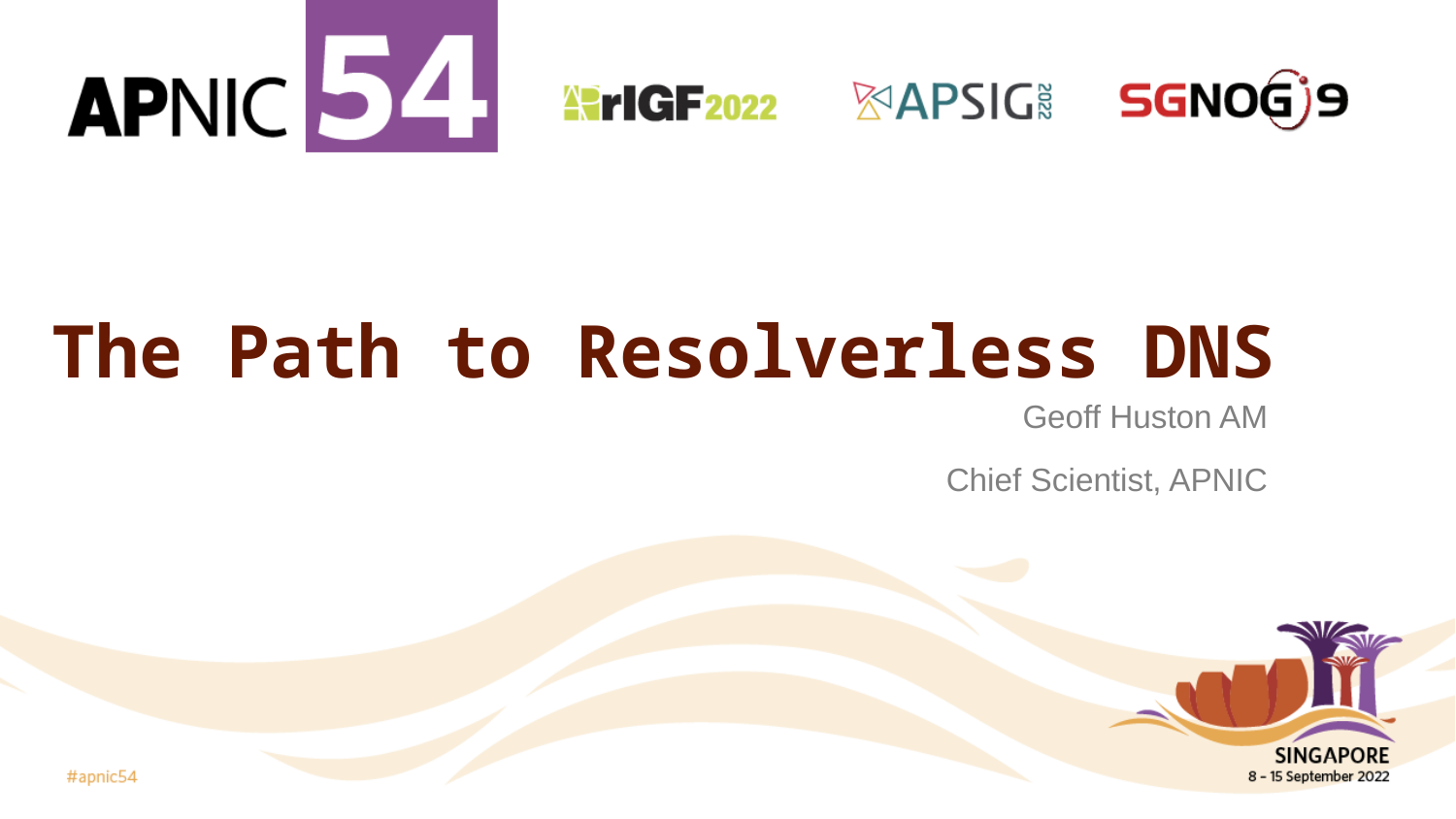

# The Path to Resolverless DNS
Geoff Huston AM
Chief Scientist, APNIC